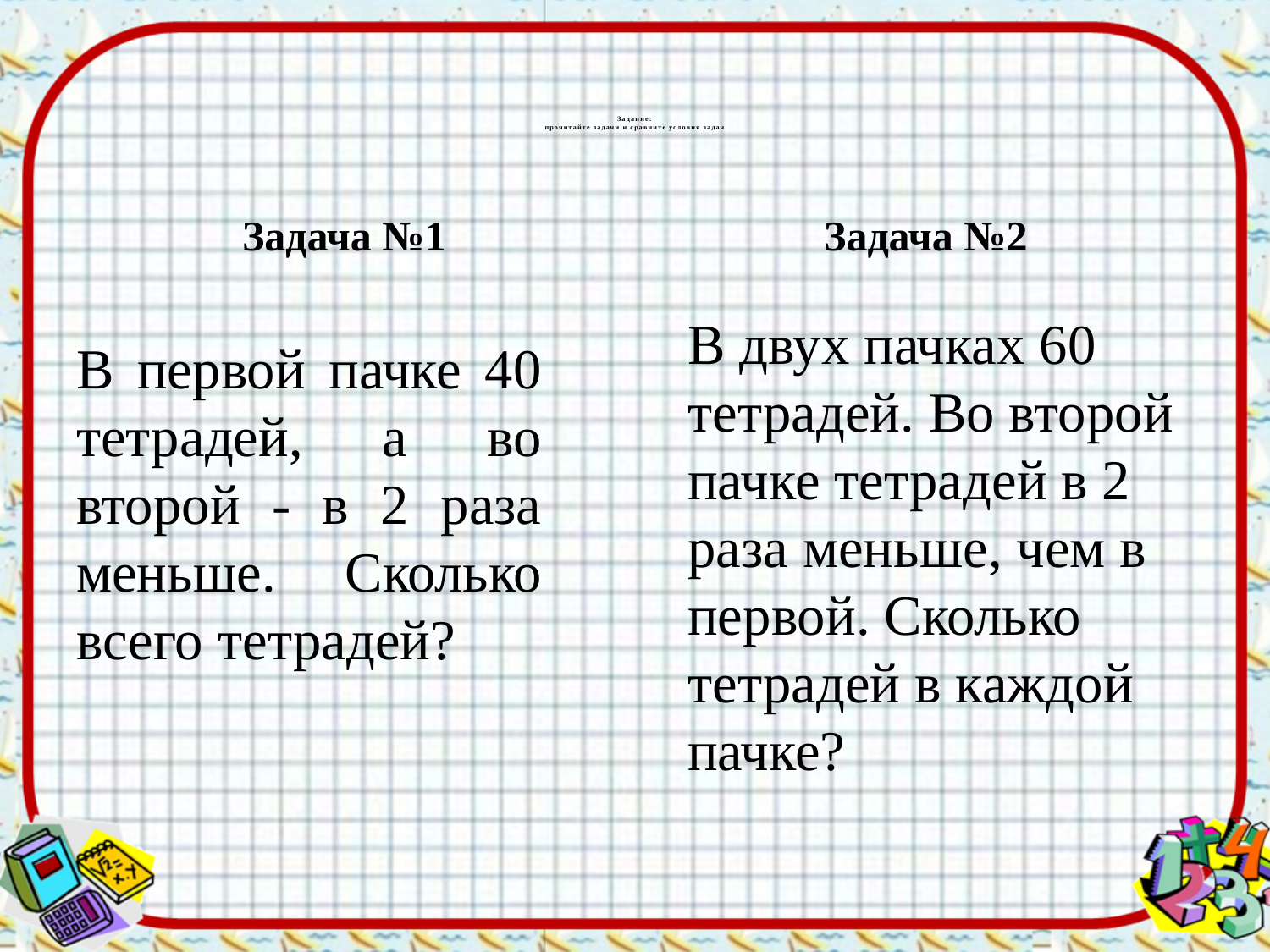

# Задание: прочитайте задачи и сравните условия задач
Задача №2
Задача №1
В двух пачках 60 тетрадей. Во второй пачке тетрадей в 2 раза меньше, чем в первой. Сколько тетрадей в каждой пачке?

В первой пачке 40 тетрадей, а во второй - в 2 раза меньше. Сколько всего тетрадей?